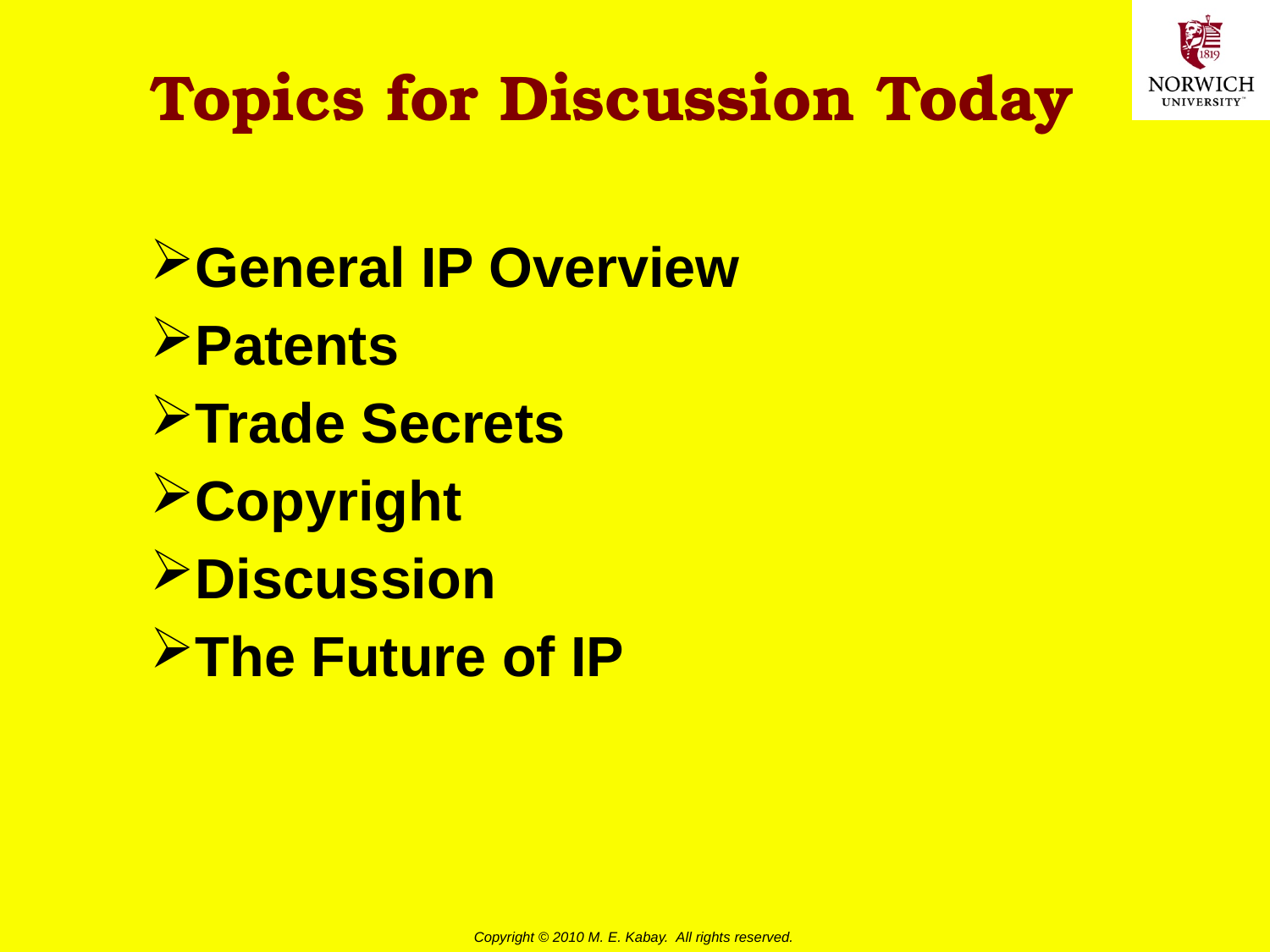

# Topics for Discussion Today
General IP Overview
Patents
Trade Secrets
Copyright
Discussion
The Future of IP